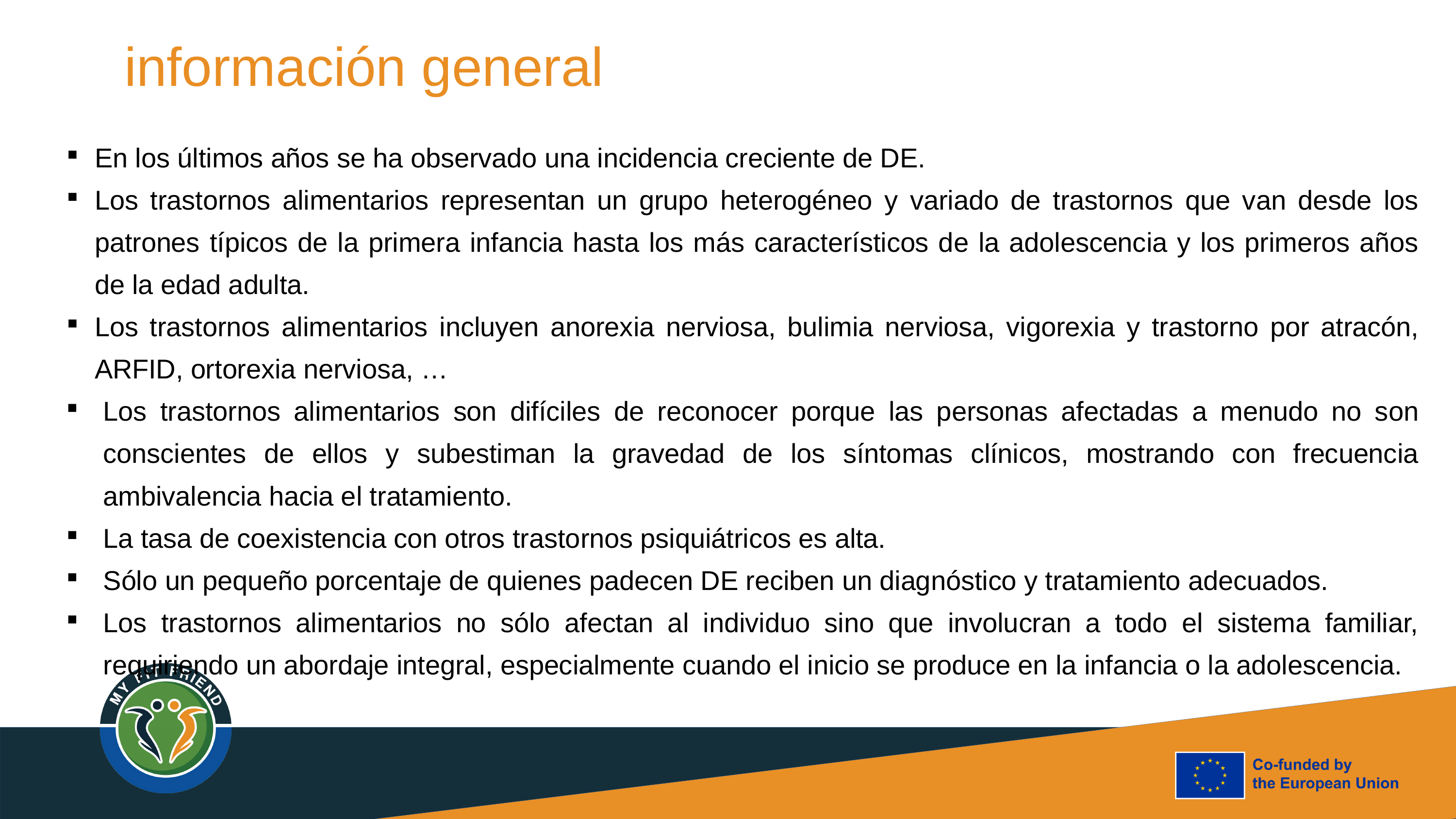

# información general
En los últimos años se ha observado una incidencia creciente de DE.
Los trastornos alimentarios representan un grupo heterogéneo y variado de trastornos que van desde los patrones típicos de la primera infancia hasta los más característicos de la adolescencia y los primeros años de la edad adulta.
Los trastornos alimentarios incluyen anorexia nerviosa, bulimia nerviosa, vigorexia y trastorno por atracón, ARFID, ortorexia nerviosa, …
Los trastornos alimentarios son difíciles de reconocer porque las personas afectadas a menudo no son conscientes de ellos y subestiman la gravedad de los síntomas clínicos, mostrando con frecuencia ambivalencia hacia el tratamiento.
La tasa de coexistencia con otros trastornos psiquiátricos es alta.
Sólo un pequeño porcentaje de quienes padecen DE reciben un diagnóstico y tratamiento adecuados.
Los trastornos alimentarios no sólo afectan al individuo sino que involucran a todo el sistema familiar, requiriendo un abordaje integral, especialmente cuando el inicio se produce en la infancia o la adolescencia.